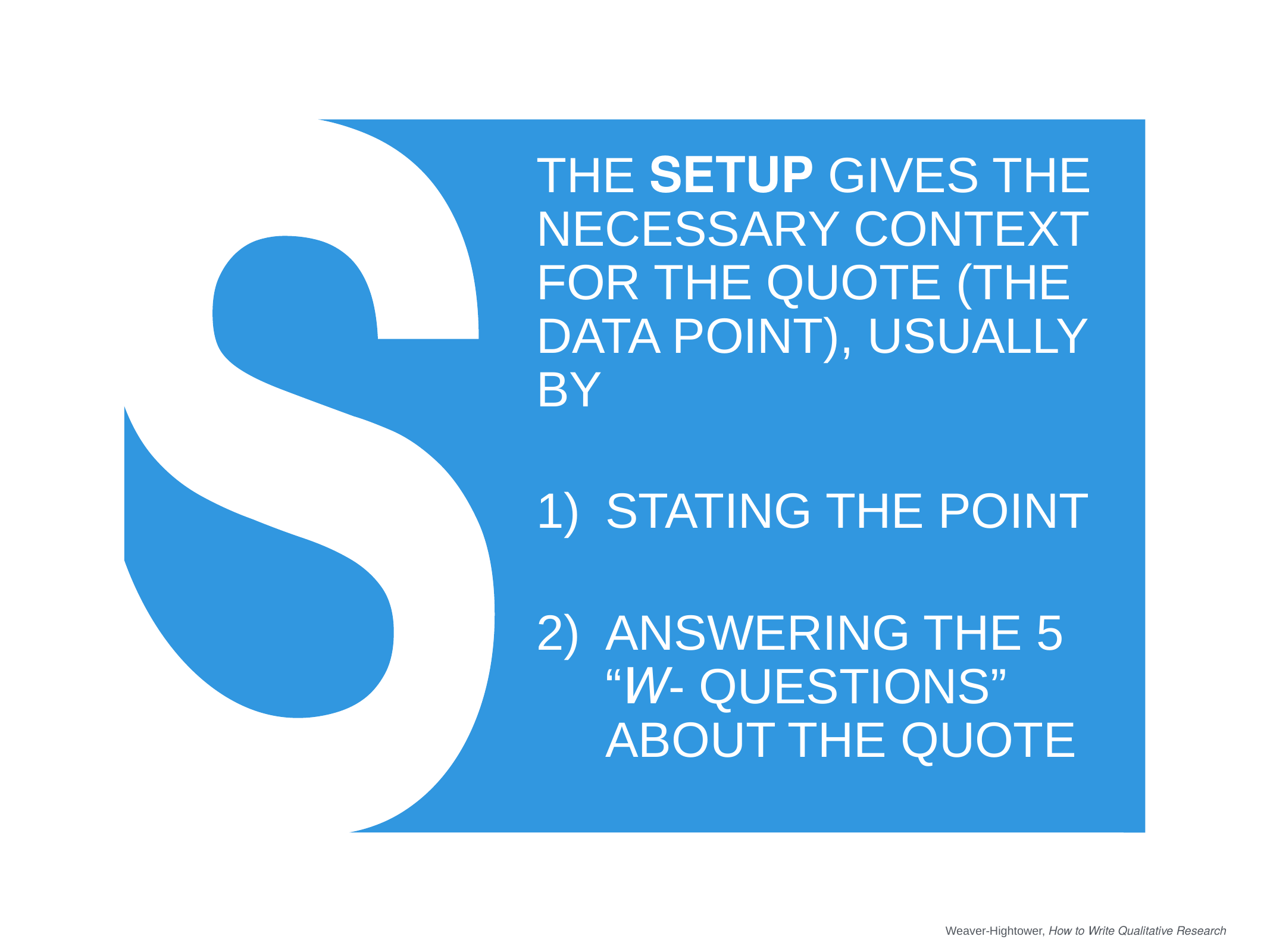

THE SETUP GIVES THE NECESSARY CONTEXT FOR THE QUOTE (THE DATA POINT), USUALLY BY
STATING THE POINT
ANSWERING THE 5 “W- QUESTIONS” ABOUT THE QUOTE